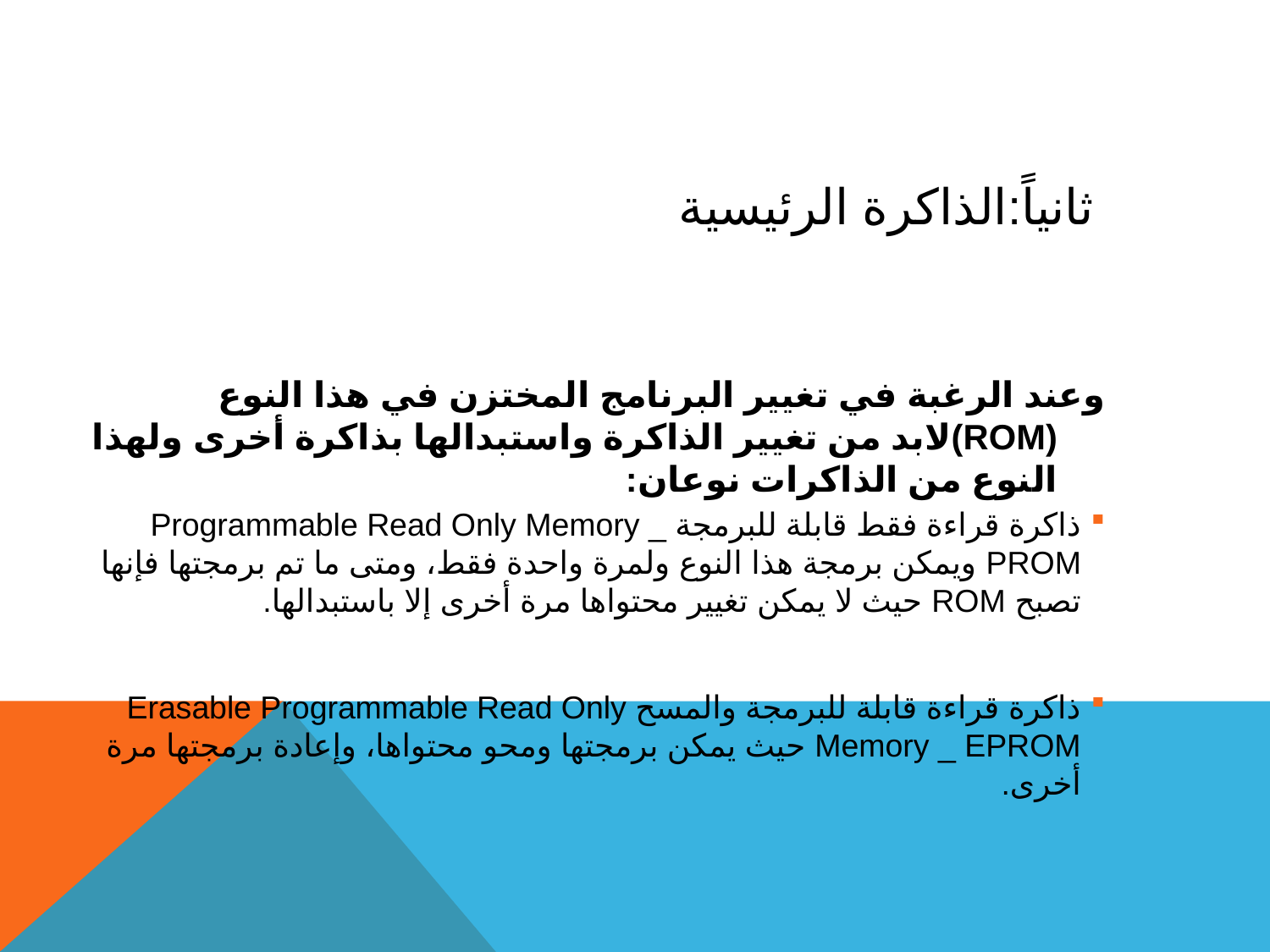

# ثانياً:الذاكرة الرئيسية
وعند الرغبة في تغيير البرنامج المختزن في هذا النوع (ROM)لابد من تغيير الذاكرة واستبدالها بذاكرة أخرى ولهذا النوع من الذاكرات نوعان:
ذاكرة قراءة فقط قابلة للبرمجة Programmable Read Only Memory _ PROM ويمكن برمجة هذا النوع ولمرة واحدة فقط، ومتى ما تم برمجتها فإنها تصبح ROM حيث لا يمكن تغيير محتواها مرة أخرى إلا باستبدالها.

ذاكرة قراءة قابلة للبرمجة والمسح Erasable Programmable Read Only Memory _ EPROM حيث يمكن برمجتها ومحو محتواها، وإعادة برمجتها مرة أخرى.